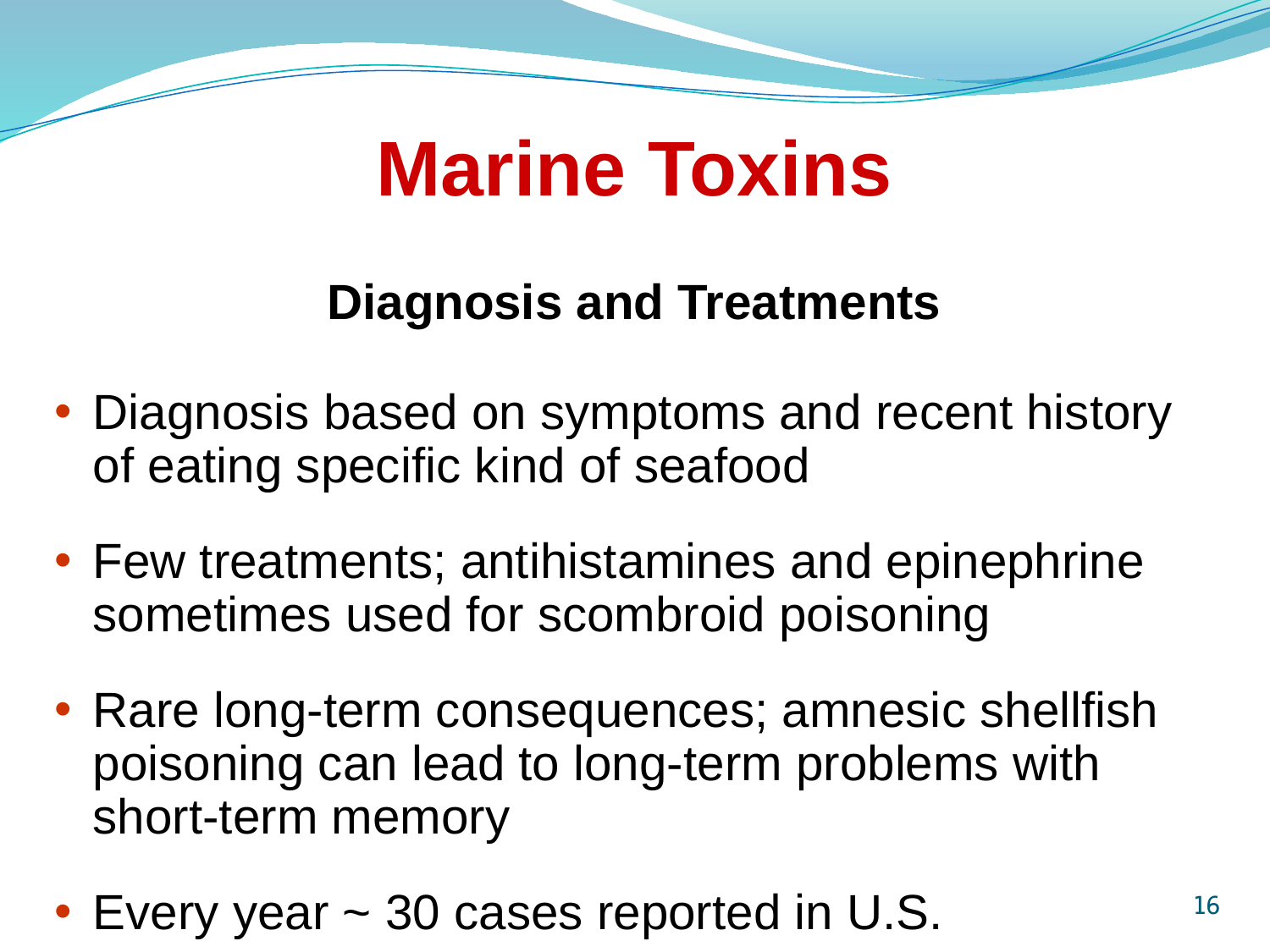

# Marine Toxins Diagnosis and Treatments
Diagnosis based on symptoms and recent history of eating specific kind of seafood
Few treatments; antihistamines and epinephrine sometimes used for scombroid poisoning
Rare long-term consequences; amnesic shellfish poisoning can lead to long-term problems with short-term memory
Every year ~ 30 cases reported in U.S.
16